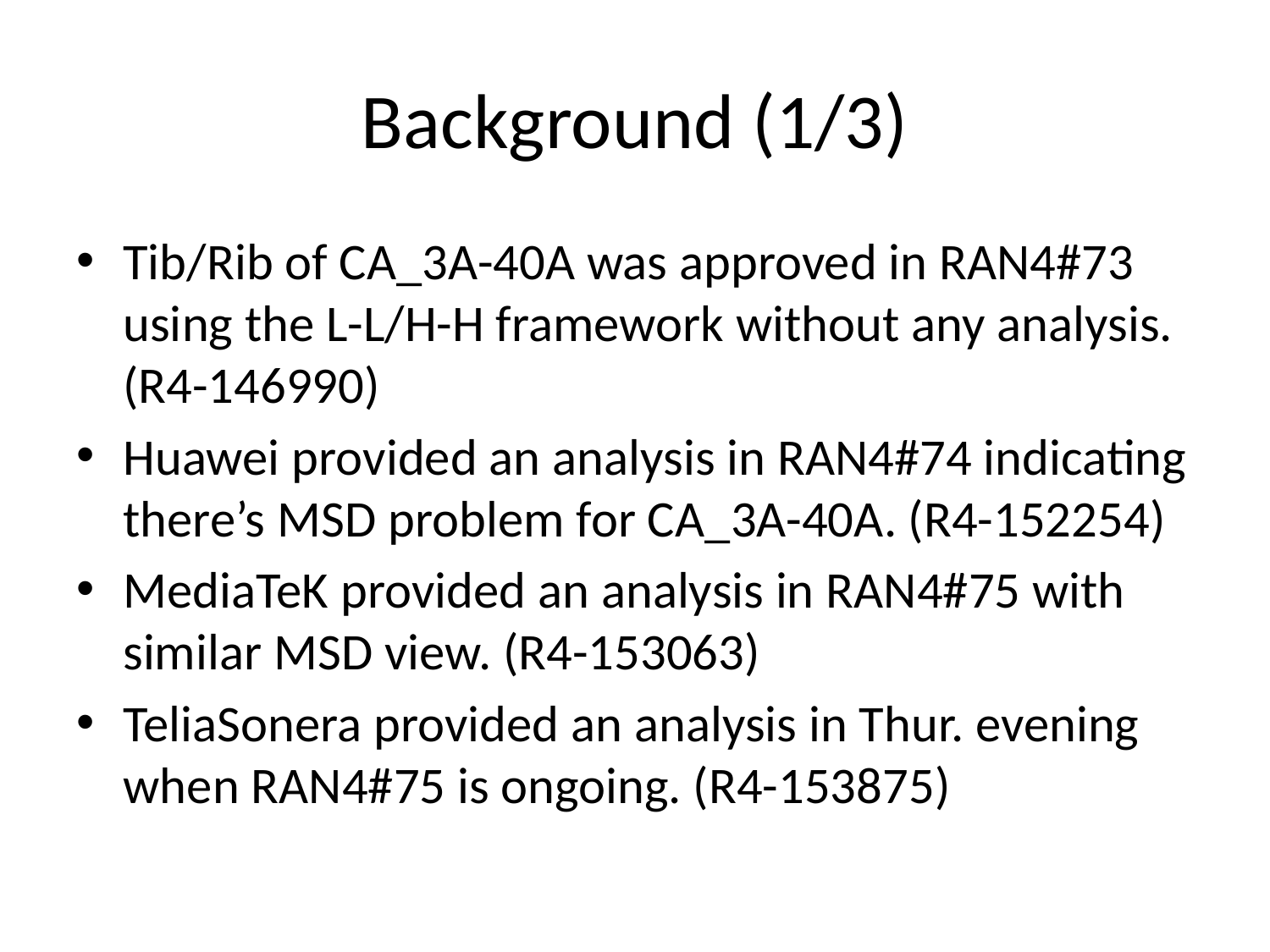

# Background (1/3)
Tib/Rib of CA_3A-40A was approved in RAN4#73 using the L-L/H-H framework without any analysis. (R4-146990)
Huawei provided an analysis in RAN4#74 indicating there’s MSD problem for CA_3A-40A. (R4-152254)
MediaTeK provided an analysis in RAN4#75 with similar MSD view. (R4-153063)
TeliaSonera provided an analysis in Thur. evening when RAN4#75 is ongoing. (R4-153875)